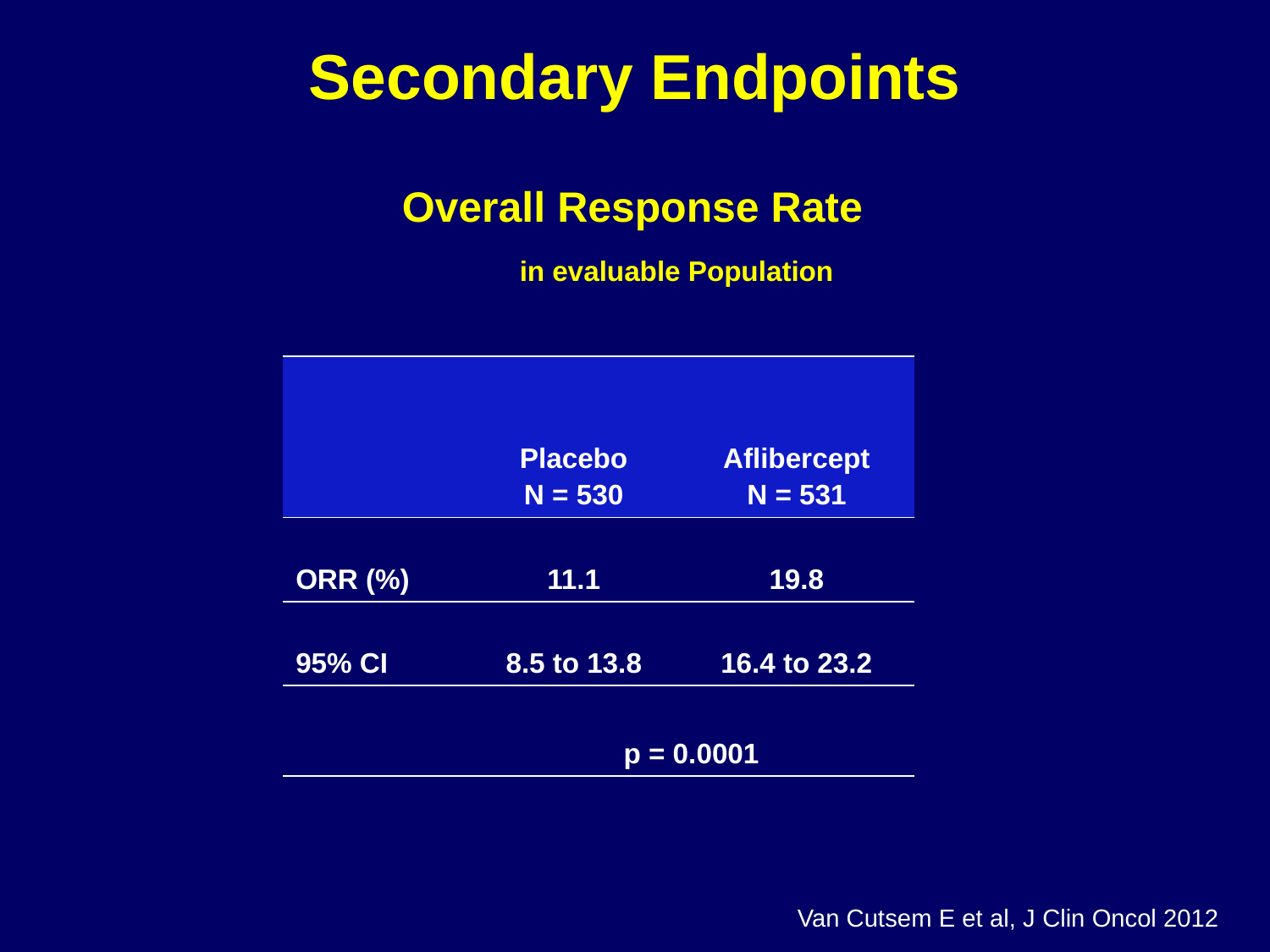

Secondary Endpoints
  Overall Response Rate
              in evaluable Population
|  | Placebo N = 530 | Aflibercept N = 531 |
| --- | --- | --- |
| ORR (%) | 11.1 | 19.8 |
| 95% CI | 8.5 to 13.8 | 16.4 to 23.2 |
|  | p = 0.0001 |  |
Van Cutsem E et al, J Clin Oncol 2012